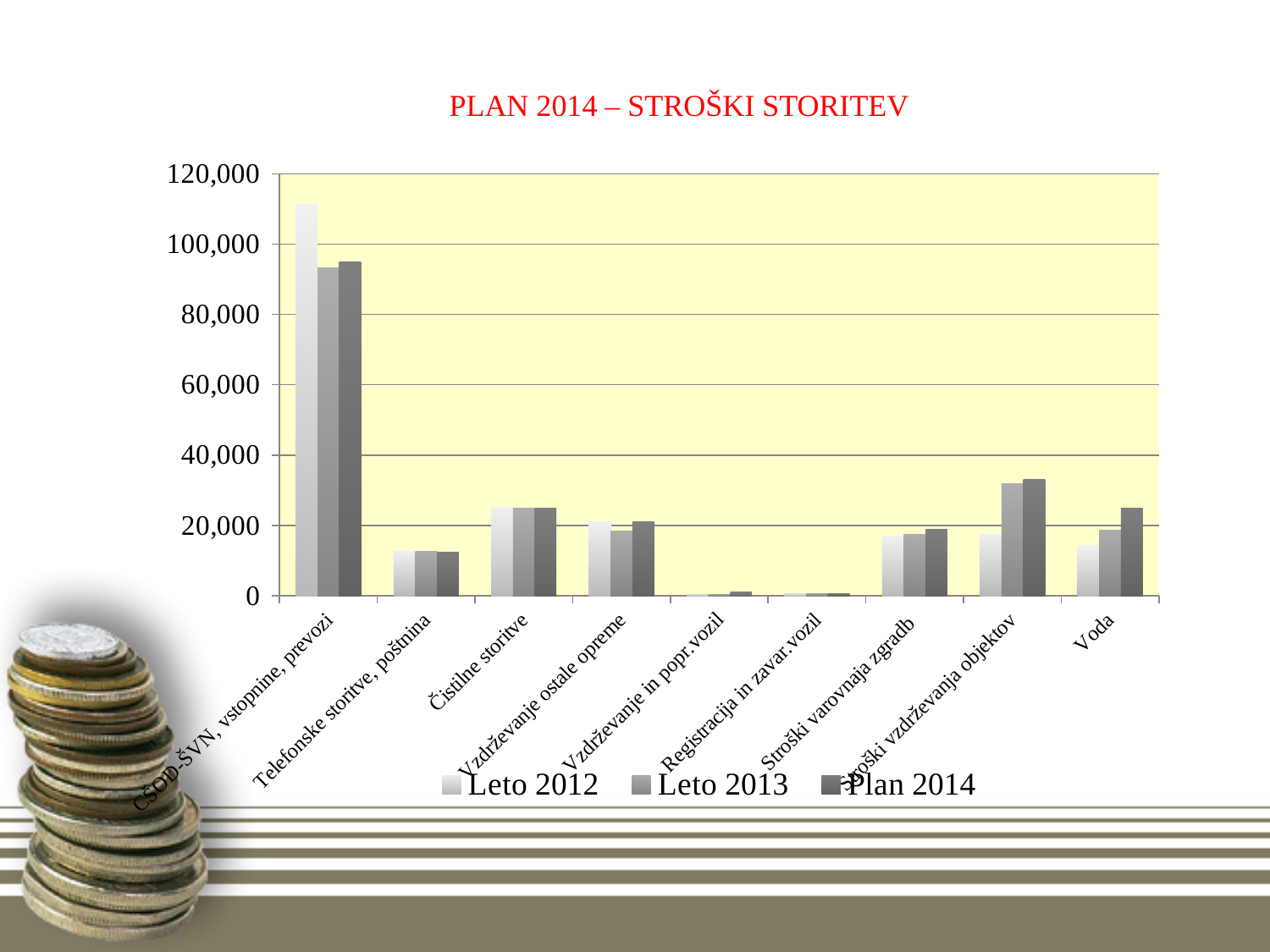

# PLAN 2014 – STROŠKI STORITEV

### Chart

| Category | Leto 2012 | Leto 2013 | Plan 2014 |
|---|---|---|---|
| CŠOD-ŠVN, vstopnine, prevozi | 111255.0 | 93142.0 | 95000.0 |
| Telefonske storitve, poštnina | 12645.0 | 12568.0 | 12500.0 |
| Čistilne storitve | 25134.0 | 24891.0 | 25000.0 |
| Vzdrževanje ostale opreme | 20987.0 | 18457.0 | 21000.0 |
| Vzdrževanje in popr.vozil | 423.0 | 325.0 | 1000.0 |
| Registracija in zavar.vozil | 690.0 | 669.0 | 700.0 |
| Stroški varovnaja zgradb  | 17013.0 | 17551.0 | 19000.0 |
| Stroški vzdrževanja objektov | 17571.0 | 31975.0 | 33000.0 |
| Voda | 14259.0 | 18569.0 | 25000.0 |